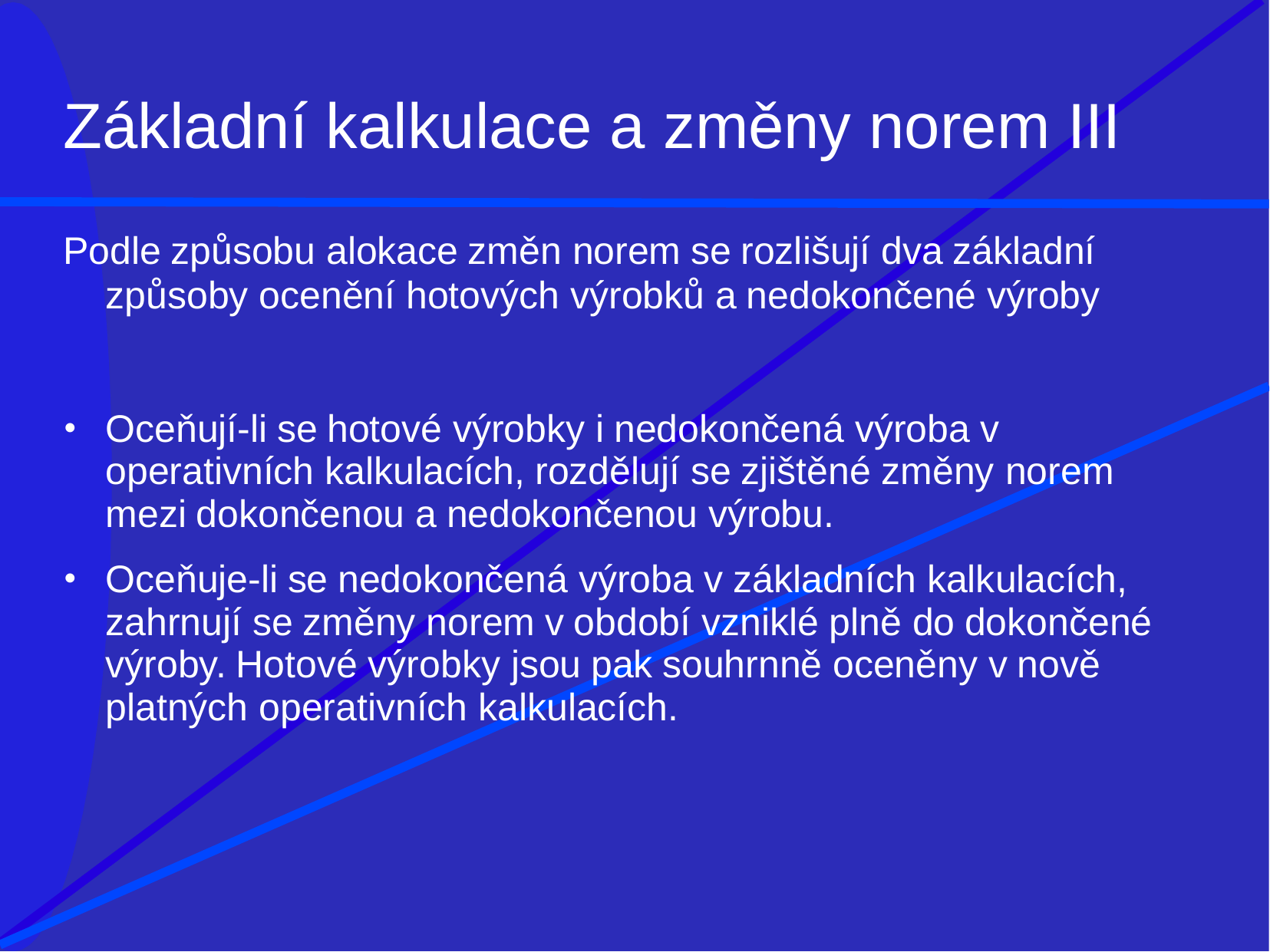

# Základní kalkulace a změny norem III
Podle způsobu alokace změn norem se rozlišují dva základní
způsoby ocenění hotových výrobků a nedokončené výroby

Oceňují-li se hotové výrobky i nedokončená výroba v operativních kalkulacích, rozdělují se zjištěné změny norem mezi dokončenou a nedokončenou výrobu.
Oceňuje-li se nedokončená výroba v základních kalkulacích, zahrnují se změny norem v období vzniklé plně do dokončené výroby. Hotové výrobky jsou pak souhrnně oceněny v nově platných operativních kalkulacích.